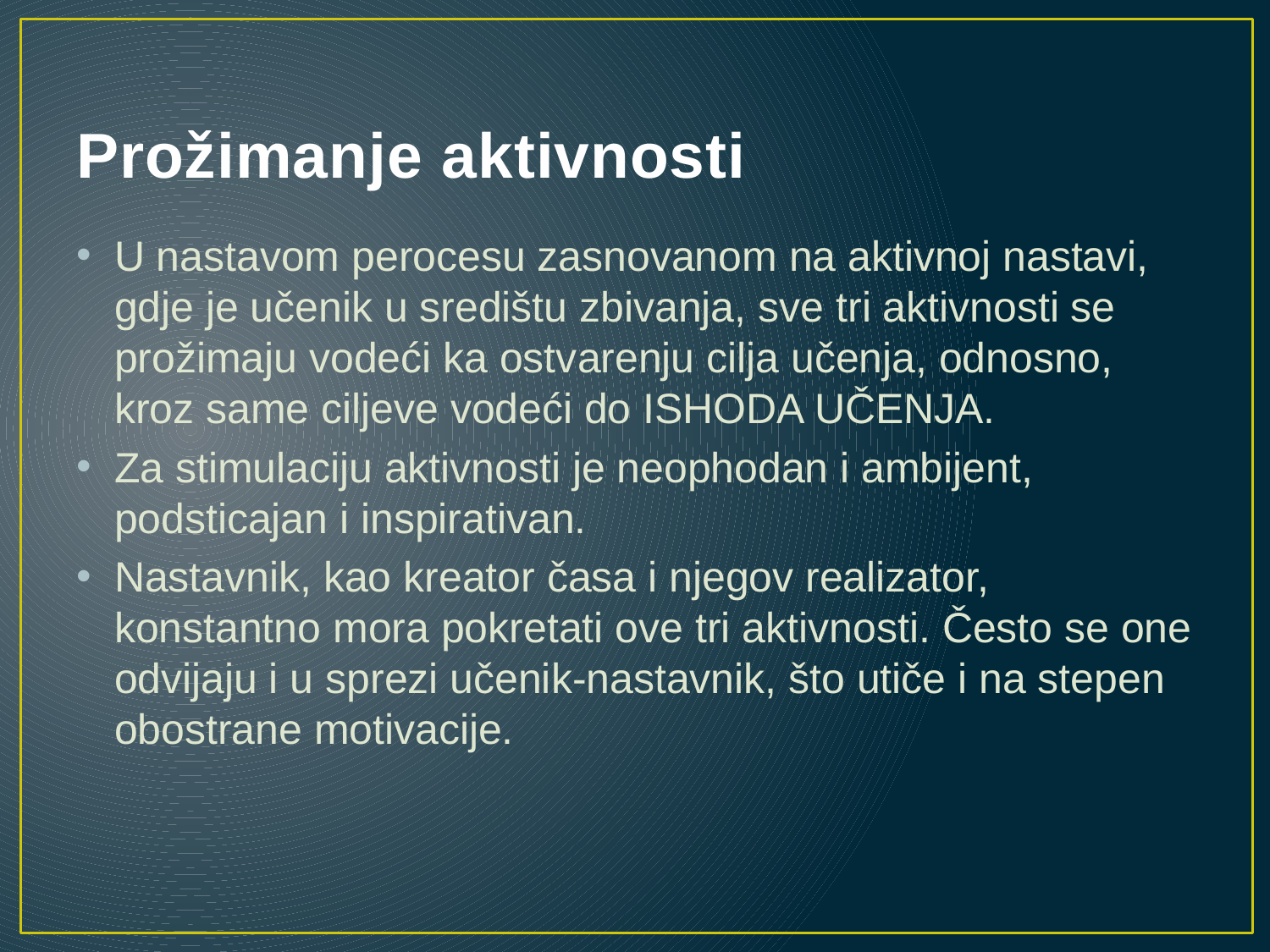

# Prožimanje aktivnosti
U nastavom perocesu zasnovanom na aktivnoj nastavi, gdje je učenik u središtu zbivanja, sve tri aktivnosti se prožimaju vodeći ka ostvarenju cilja učenja, odnosno, kroz same ciljeve vodeći do ISHODA UČENJA.
Za stimulaciju aktivnosti je neophodan i ambijent, podsticajan i inspirativan.
Nastavnik, kao kreator časa i njegov realizator, konstantno mora pokretati ove tri aktivnosti. Često se one odvijaju i u sprezi učenik-nastavnik, što utiče i na stepen obostrane motivacije.